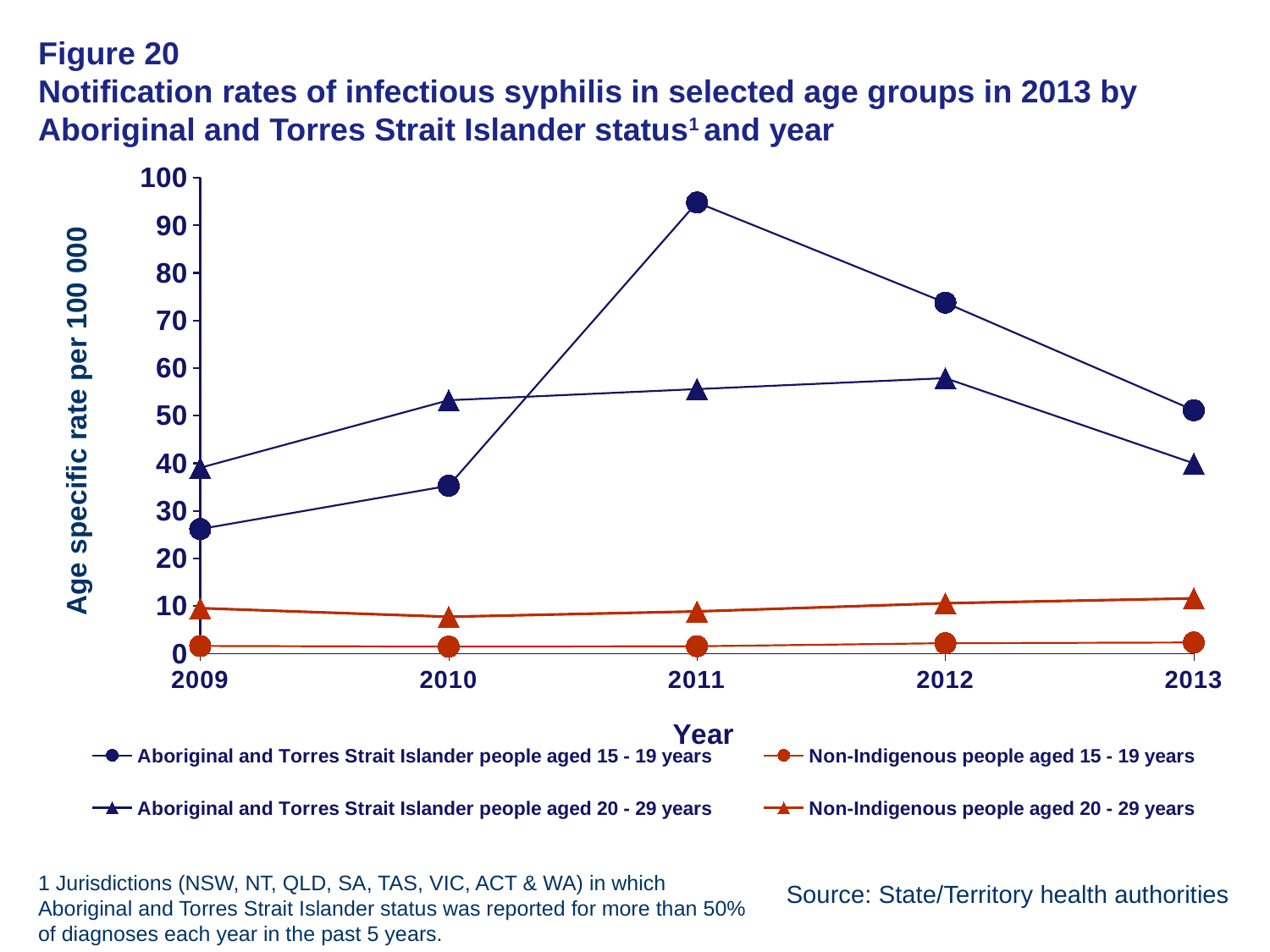

# Figure 20 Notification rates of infectious syphilis in selected age groups in 2013 by Aboriginal and Torres Strait Islander status1 and year

### Chart

| Category | Aboriginal and Torres Strait Islander people aged 15 - 19 years | Non-Indigenous people aged 15 - 19 years | Aboriginal and Torres Strait Islander people aged 20 - 29 years | Non-Indigenous people aged 20 - 29 years |
|---|---|---|---|---|
| 2009.0 | 26.16050925791355 | 1.578826501320473 | 39.05029678225554 | 9.523326422649149 |
| 2010.0 | 35.27038275419365 | 1.439926275774677 | 53.24515188880175 | 7.713026758122041 |
| 2011.0 | 94.82971880926851 | 1.521156020626876 | 55.59291638646043 | 8.835972987892177 |
| 2012.0 | 73.7462413489463 | 2.159870504531927 | 57.88740672376394 | 10.56352169061351 |
| 2013.0 | 51.13856130745563 | 2.302730311350007 | 39.9737236546318 | 11.586944176445 |
1 Jurisdictions (NSW, NT, QLD, SA, TAS, VIC, ACT & WA) in which Aboriginal and Torres Strait Islander status was reported for more than 50% of diagnoses each year in the past 5 years.
Source: State/Territory health authorities